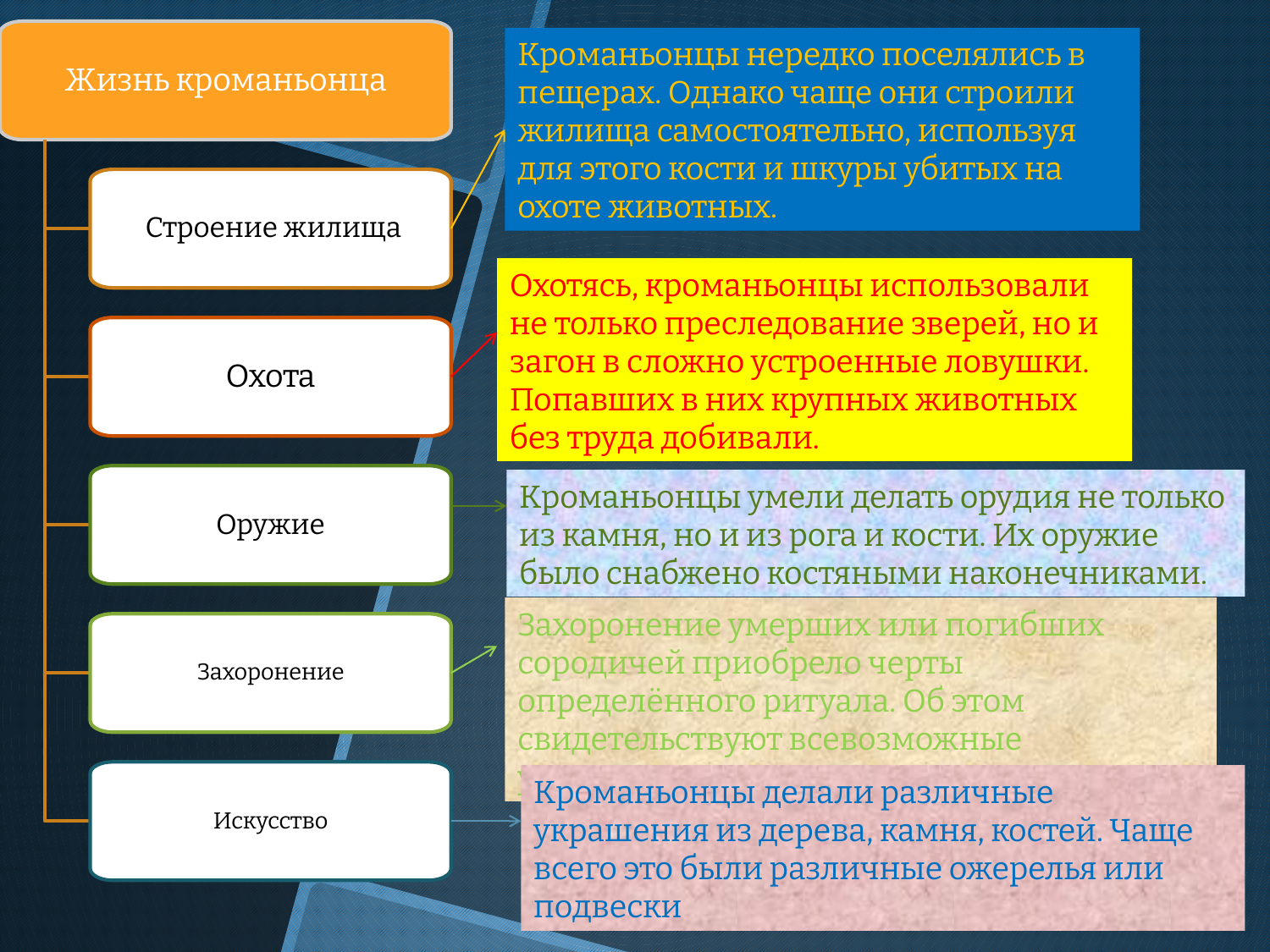

Жизнь кроманьонца

 Строение жилища
Охота
Оружие
Захоронение
Искусство
Кроманьонцы нередко поселялись в пещерах. Однако чаще они строили жилища самостоятельно, используя для этого кости и шкуры убитых на охоте животных.
Охотясь, кроманьонцы использовали не только преследование зверей, но и загон в сложно устроенные ловушки. Попавших в них крупных животных без труда добивали.
Кроманьонцы умели делать орудия не только из камня, но и из рога и кости. Их оружие было снабжено костяными наконечниками.
Захоронение умерших или погибших сородичей приобрело черты определённого ритуала. Об этом свидетельствуют всевозможные украшения.
Кроманьонцы делали различные украшения из дерева, камня, костей. Чаще всего это были различные ожерелья или подвески